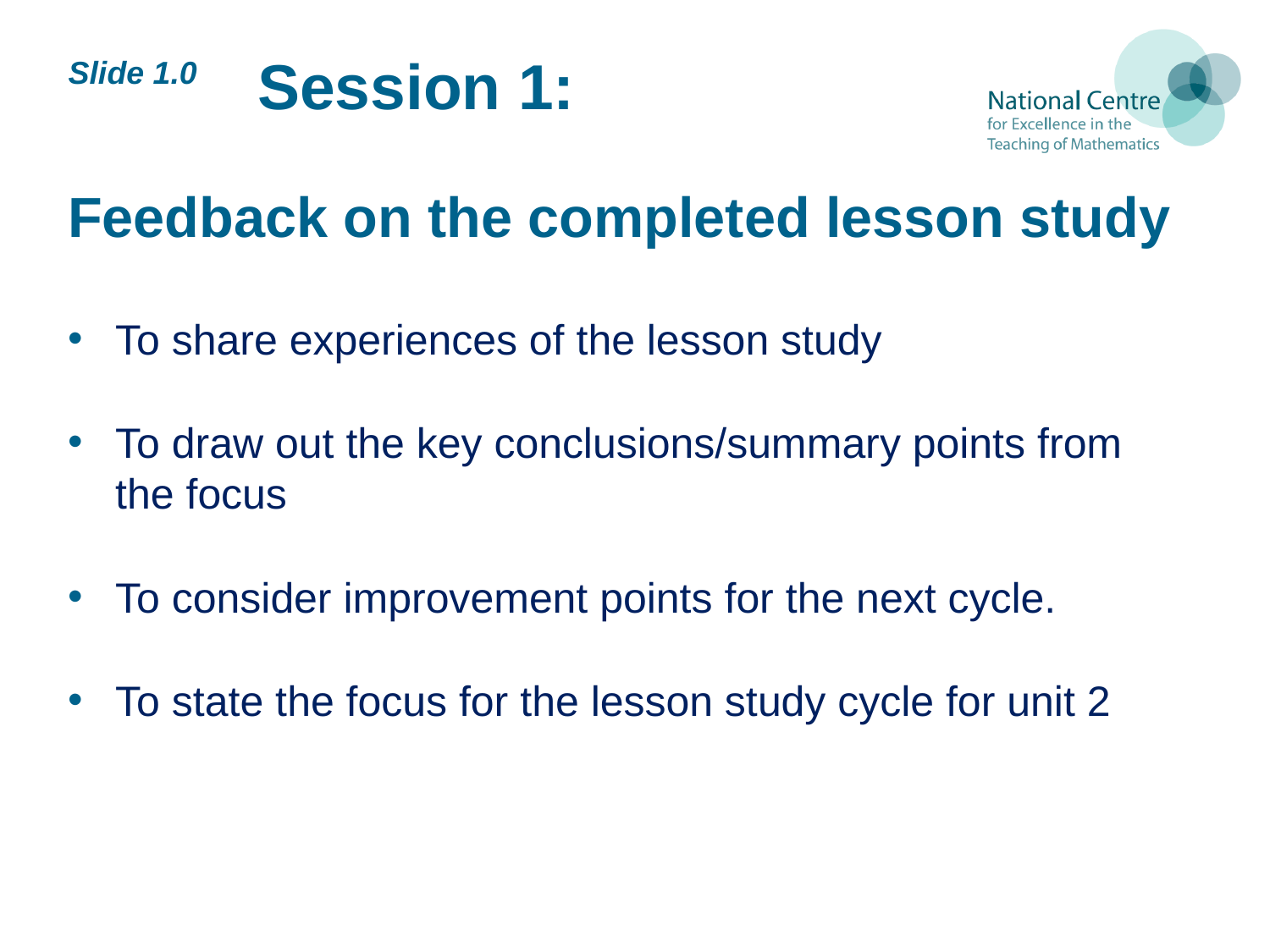

Session 1:
Slide 1.0
# Feedback on the completed lesson study
To share experiences of the lesson study
To draw out the key conclusions/summary points from the focus
To consider improvement points for the next cycle.
To state the focus for the lesson study cycle for unit 2